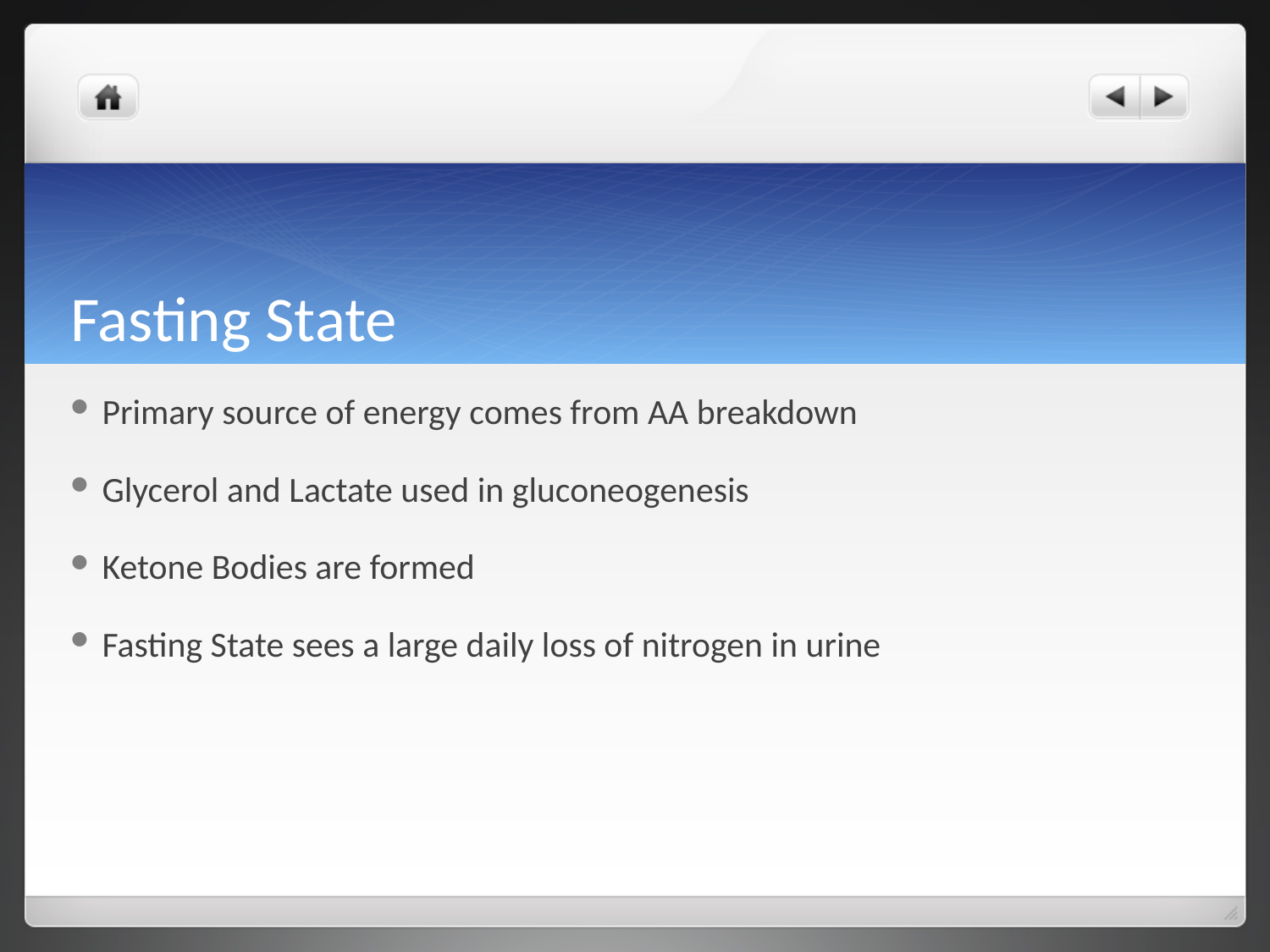

# Fasting State
Primary source of energy comes from AA breakdown
Glycerol and Lactate used in gluconeogenesis
Ketone Bodies are formed
Fasting State sees a large daily loss of nitrogen in urine